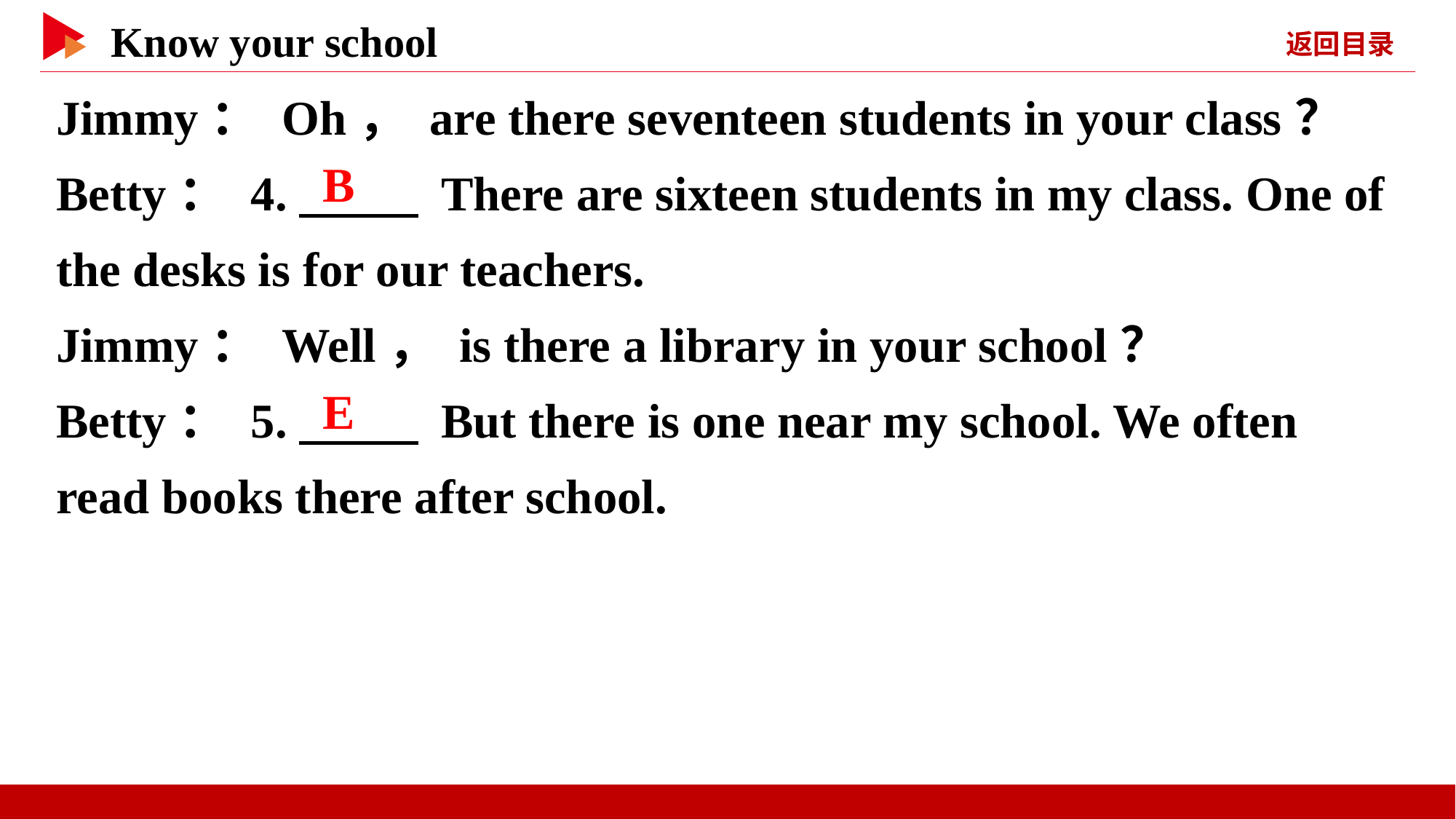

Jimmy： Oh， are there seventeen students in your class？
Betty： 4.　  　 There are sixteen students in my class. One of the desks is for our teachers.
Jimmy： Well， is there a library in your school？
Betty： 5.　  　 But there is one near my school. We often read books there after school.
　B
　E